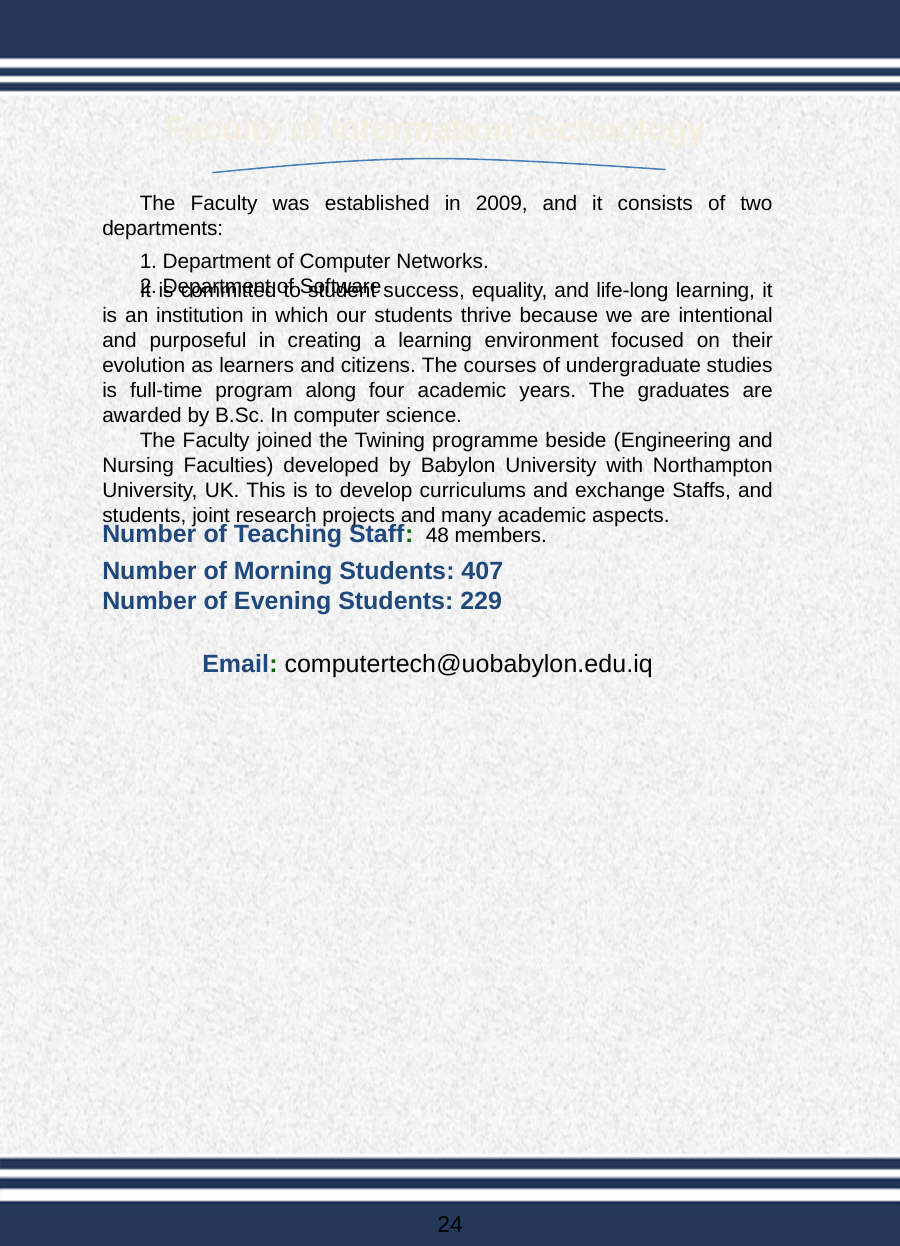

Faculty of Information Technology

The Faculty was established in 2009, and it consists of two departments:
1. Department of Computer Networks.
2. Department of Software
It is committed to student success, equality, and life-long learning, it is an institution in which our students thrive because we are intentional and purposeful in creating a learning environment focused on their evolution as learners and citizens. The courses of undergraduate studies is full-time program along four academic years. The graduates are awarded by B.Sc. In computer science.
The Faculty joined the Twining programme beside (Engineering and Nursing Faculties) developed by Babylon University with Northampton University, UK. This is to develop curriculums and exchange Staffs, and students, joint research projects and many academic aspects.
Number of Teaching Staff:  48 members.
Number of Morning Students: 407
Number of Evening Students: 229

Email: computertech@uobabylon.edu.iq
24